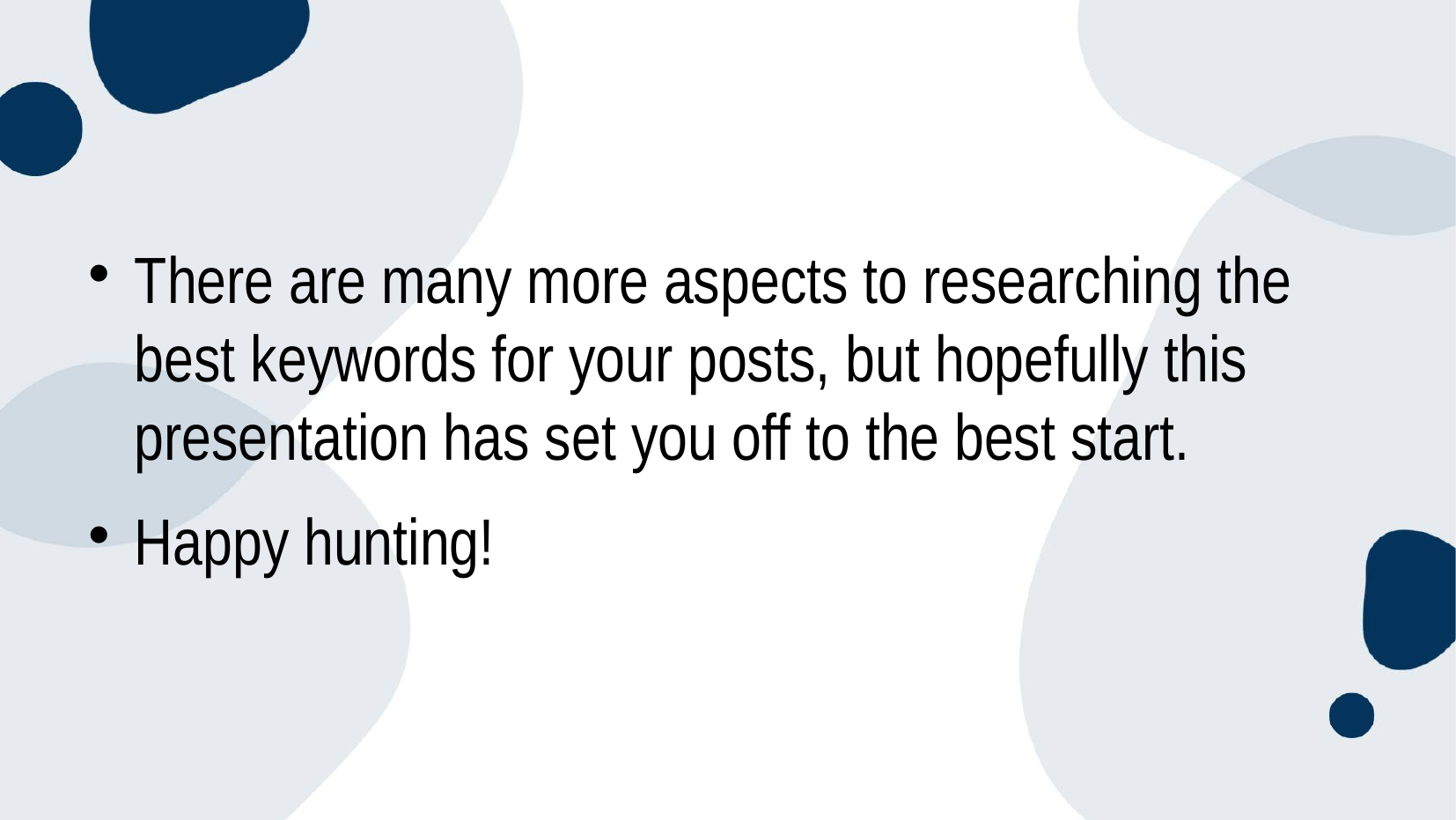

There are many more aspects to researching the best keywords for your posts, but hopefully this presentation has set you off to the best start.
Happy hunting!